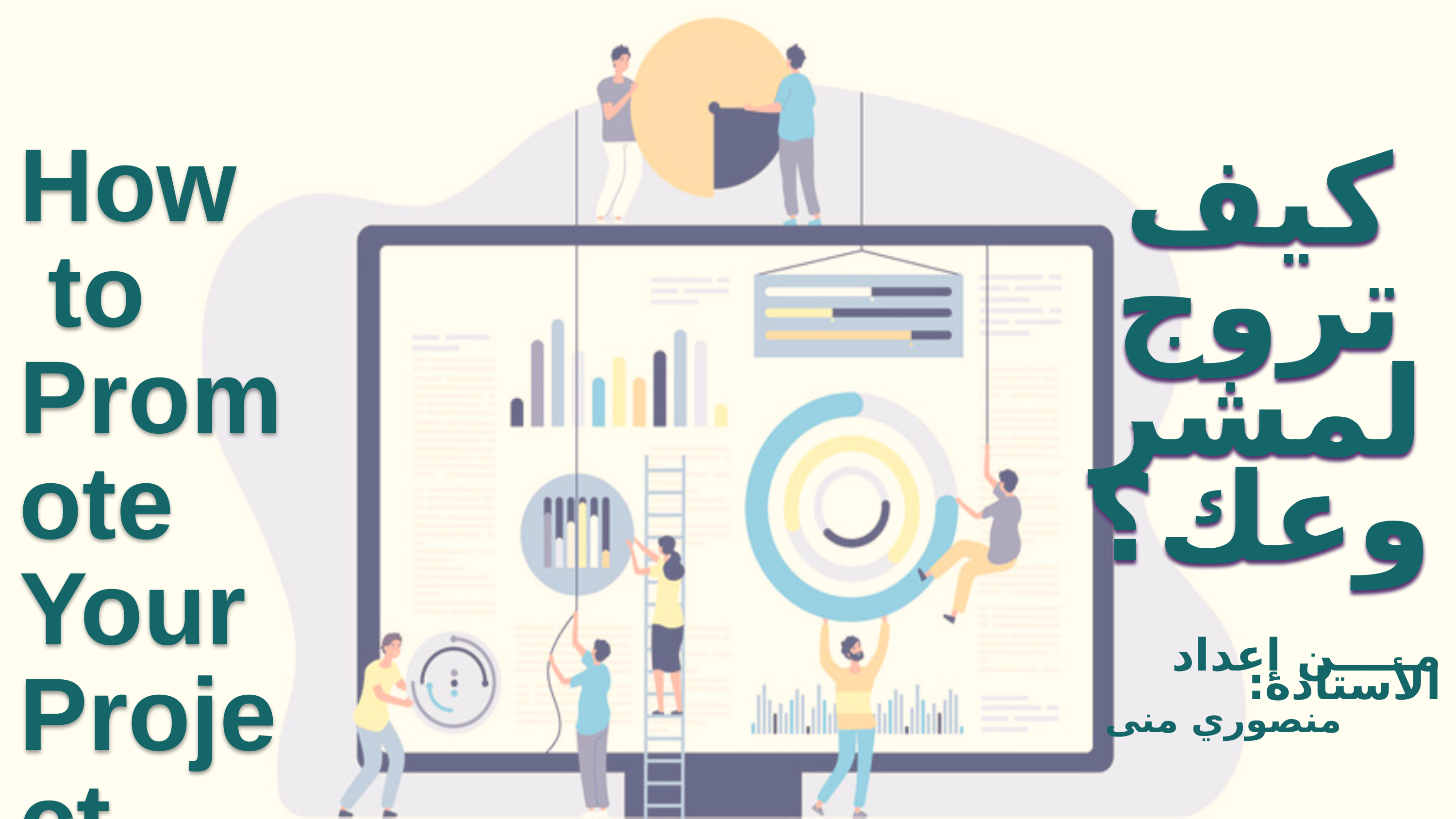

كيف تروج لمشروعك؟
How
 to Promote Your Project
من إعداد الأستاذة:
منصوري منى